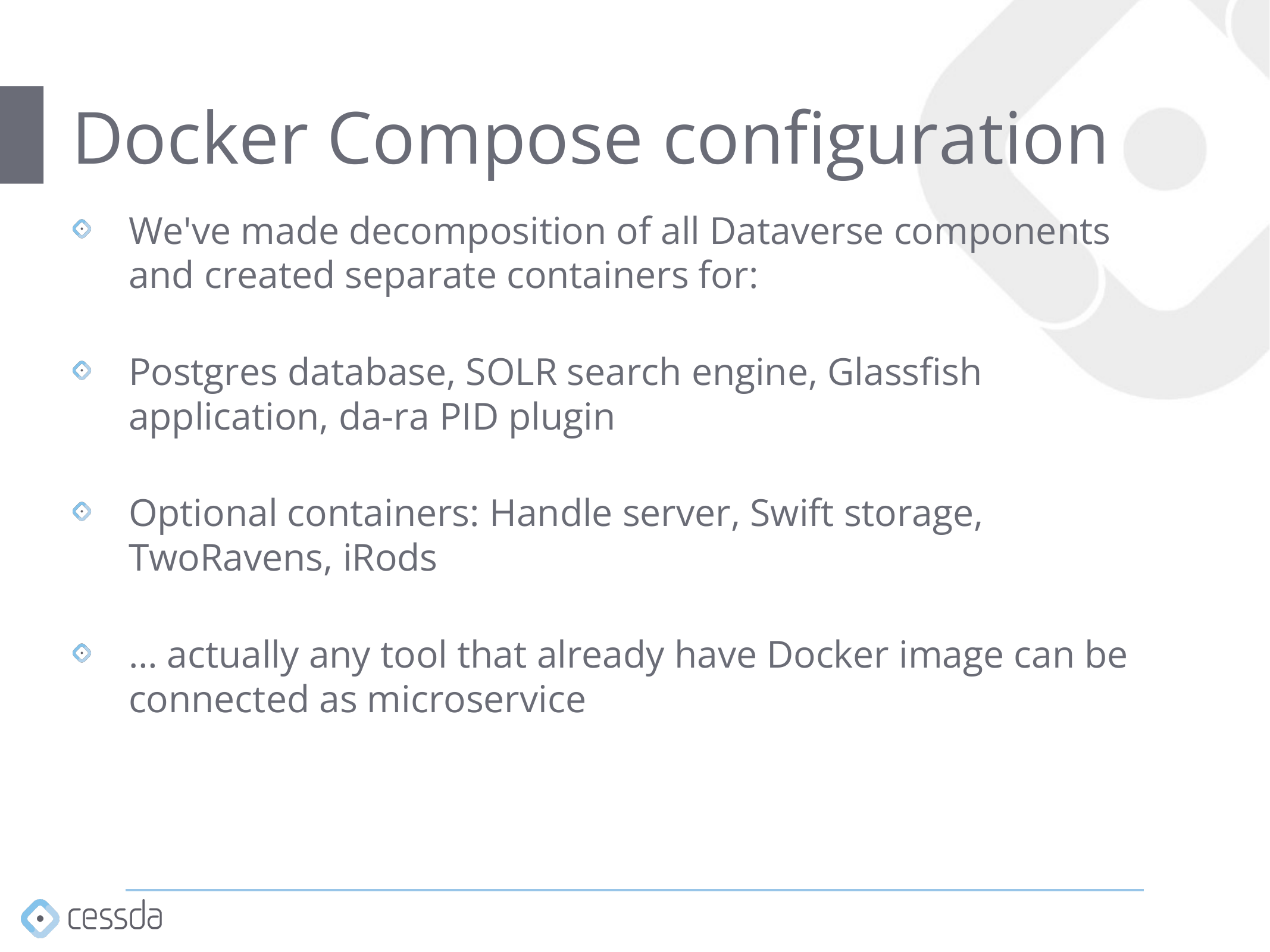

# Docker Compose configuration
We've made decomposition of all Dataverse components and created separate containers for:
Postgres database, SOLR search engine, Glassfish application, da-ra PID plugin
Optional containers: Handle server, Swift storage, TwoRavens, iRods
… actually any tool that already have Docker image can be connected as microservice